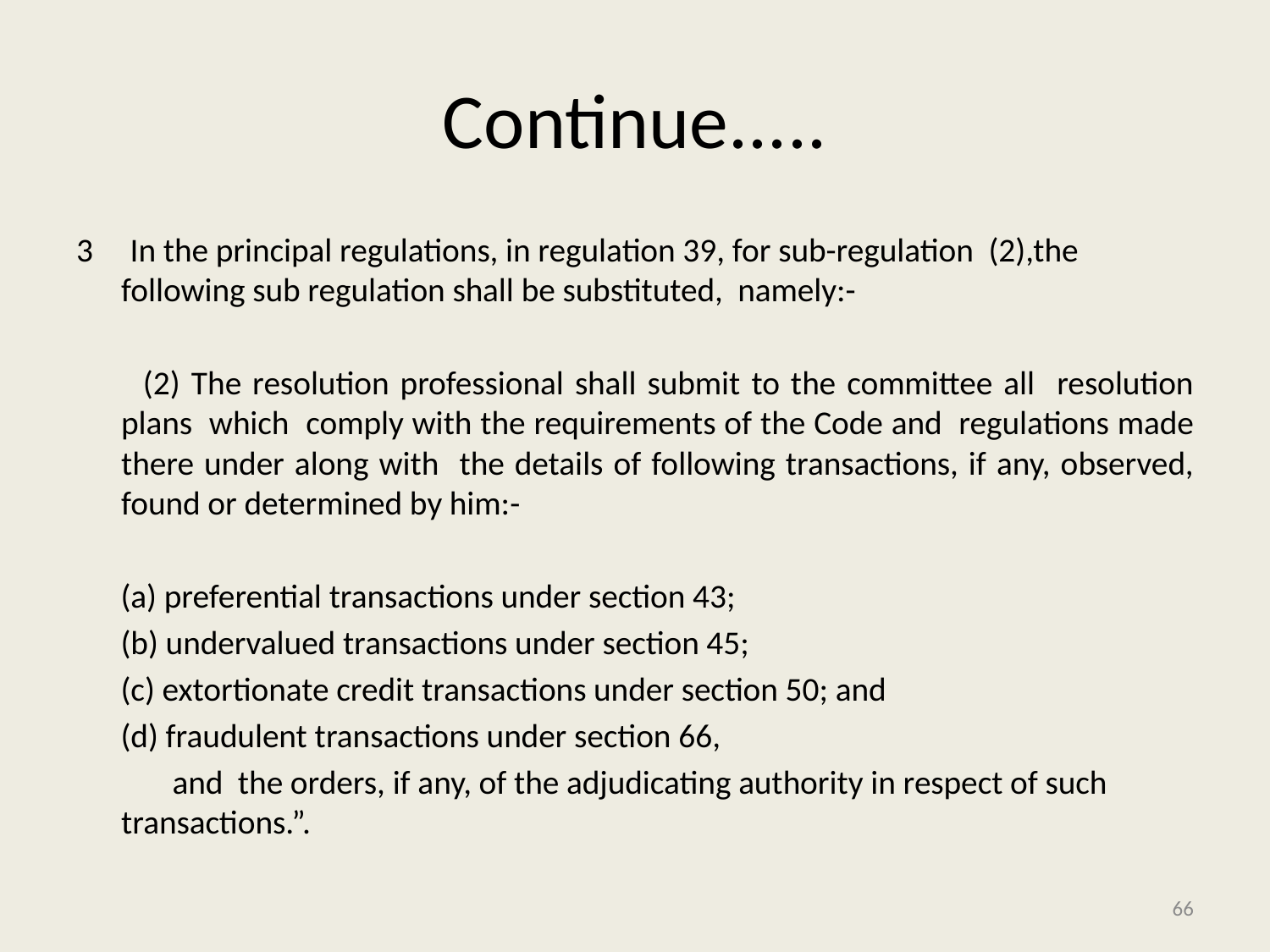

# Continue.....
3     In the principal regulations, in regulation 39, for sub-regulation  (2),the following sub regulation shall be substituted,  namely:-

      (2) The resolution professional shall submit to the committee all  resolution plans  which  comply with the requirements of the Code and  regulations made there under along with  the details of following transactions, if any, observed, found or determined by him:-

      (a) preferential transactions under section 43;
      (b) undervalued transactions under section 45;
      (c) extortionate credit transactions under section 50; and
      (d) fraudulent transactions under section 66,
             and  the orders, if any, of the adjudicating authority in respect of such transactions.”.
66